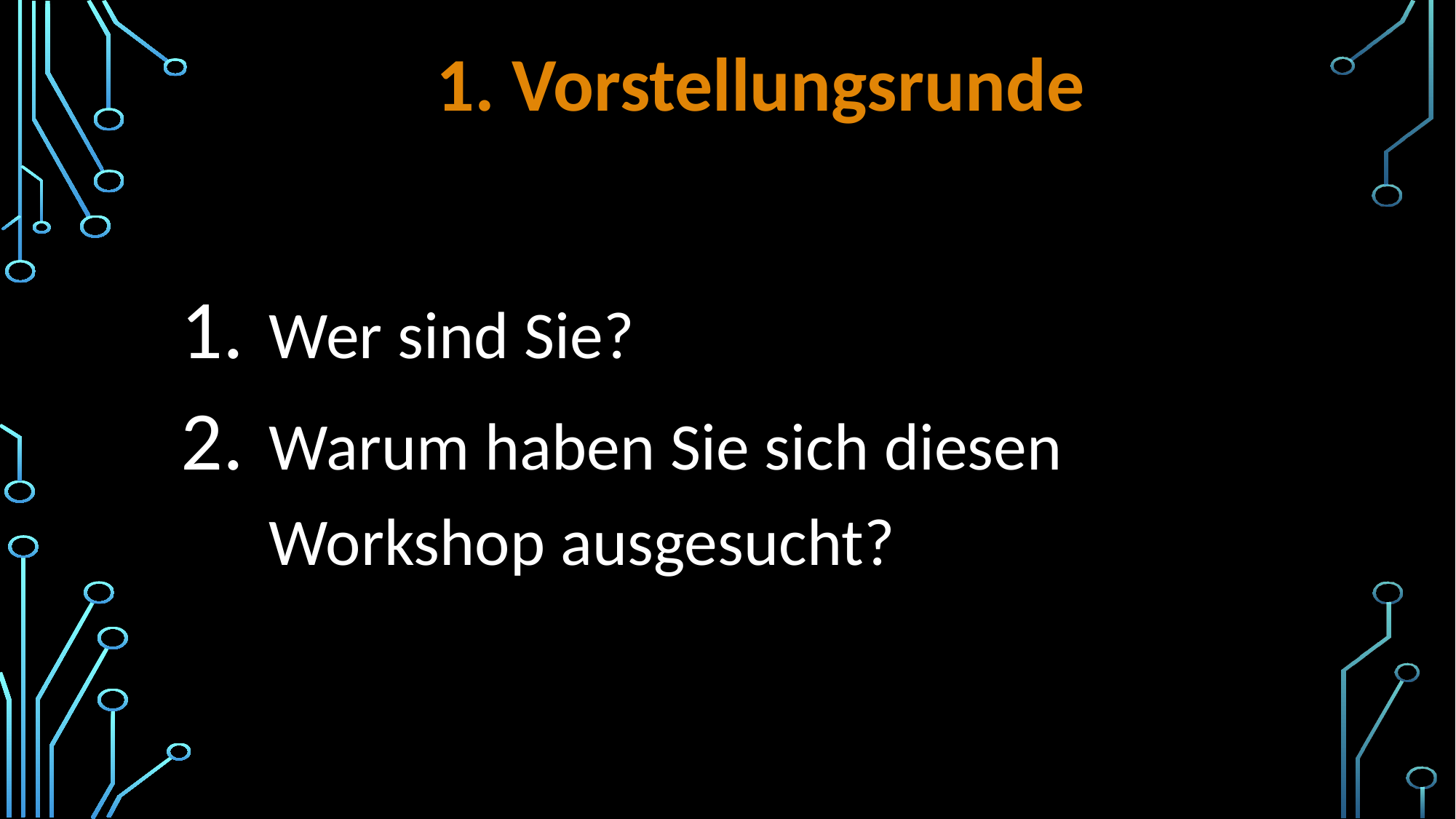

# 1. Vorstellungsrunde

Wer sind Sie?
Warum haben Sie sich diesen Workshop ausgesucht?